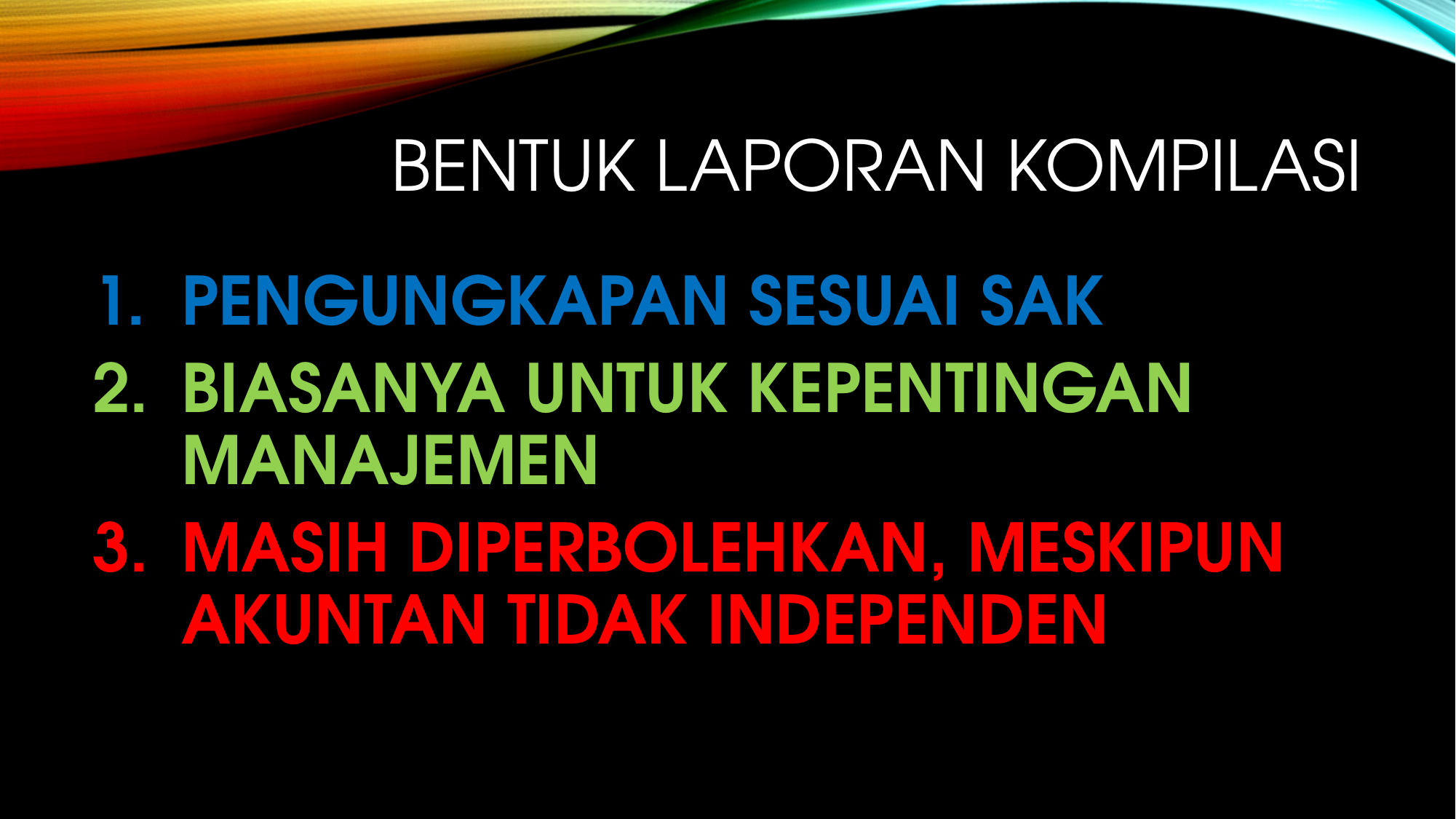

# BENTUK LAPORAN KOMPILASI
PENGUNGKAPAN SESUAI SAK
BIASANYA UNTUK KEPENTINGAN MANAJEMEN
MASIH DIPERBOLEHKAN, MESKIPUN AKUNTAN TIDAK INDEPENDEN